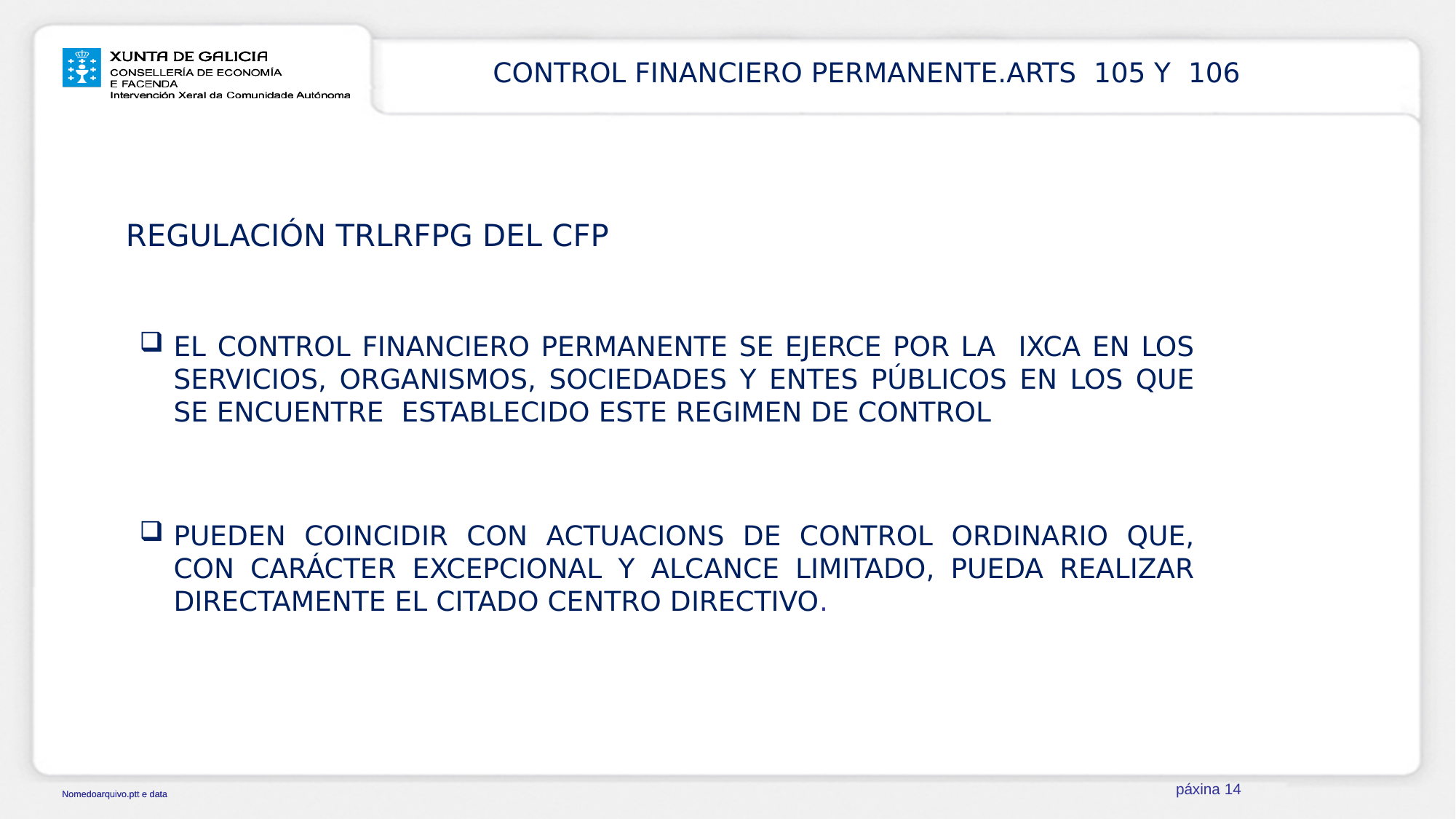

CONTROL FINANCIERO PERMANENTE.ARTS  105 Y  106

	REGULACIÓN TRLRFPG DEL CFP

EL CONTROL FINANCIERO PERMANENTE SE EJERCE POR LA  IXCA EN LOS SERVICIOS, ORGANISMOS, SOCIEDADES Y ENTES PÚBLICOS EN LOS QUE SE ENCUENTRE  ESTABLECIDO ESTE REGIMEN DE CONTROL

PUEDEN COINCIDIR CON ACTUACIONS DE CONTROL ORDINARIO QUE, CON CARÁCTER EXCEPCIONAL Y ALCANCE LIMITADO, PUEDA REALIZAR DIRECTAMENTE EL CITADO CENTRO DIRECTIVO.
páxina 14